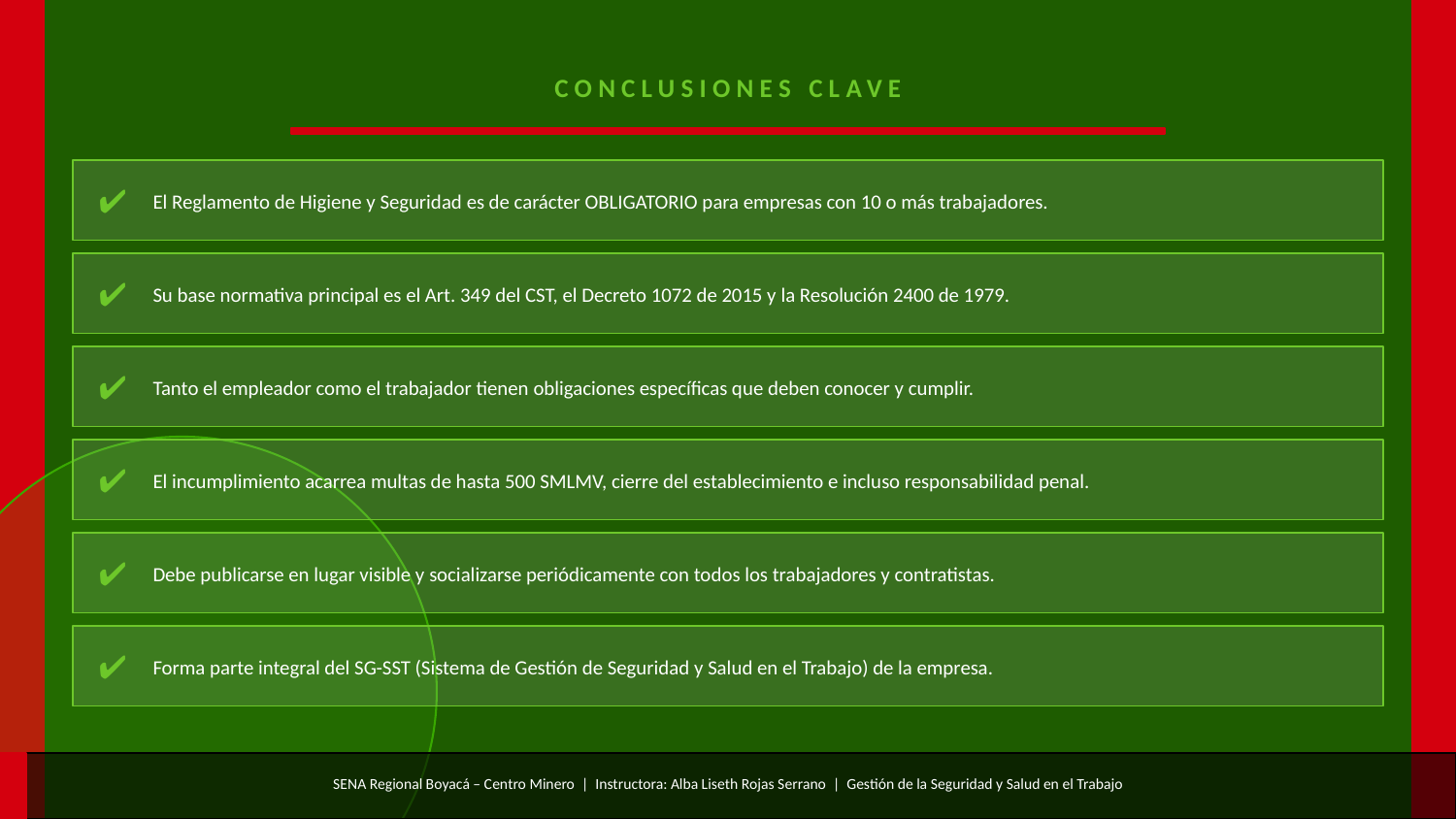

CONCLUSIONES CLAVE

✔
El Reglamento de Higiene y Seguridad es de carácter OBLIGATORIO para empresas con 10 o más trabajadores.

✔
Su base normativa principal es el Art. 349 del CST, el Decreto 1072 de 2015 y la Resolución 2400 de 1979.

✔
Tanto el empleador como el trabajador tienen obligaciones específicas que deben conocer y cumplir.

✔
El incumplimiento acarrea multas de hasta 500 SMLMV, cierre del establecimiento e incluso responsabilidad penal.

✔
Debe publicarse en lugar visible y socializarse periódicamente con todos los trabajadores y contratistas.

✔
Forma parte integral del SG-SST (Sistema de Gestión de Seguridad y Salud en el Trabajo) de la empresa.

SENA Regional Boyacá – Centro Minero  |  Instructora: Alba Liseth Rojas Serrano  |  Gestión de la Seguridad y Salud en el Trabajo